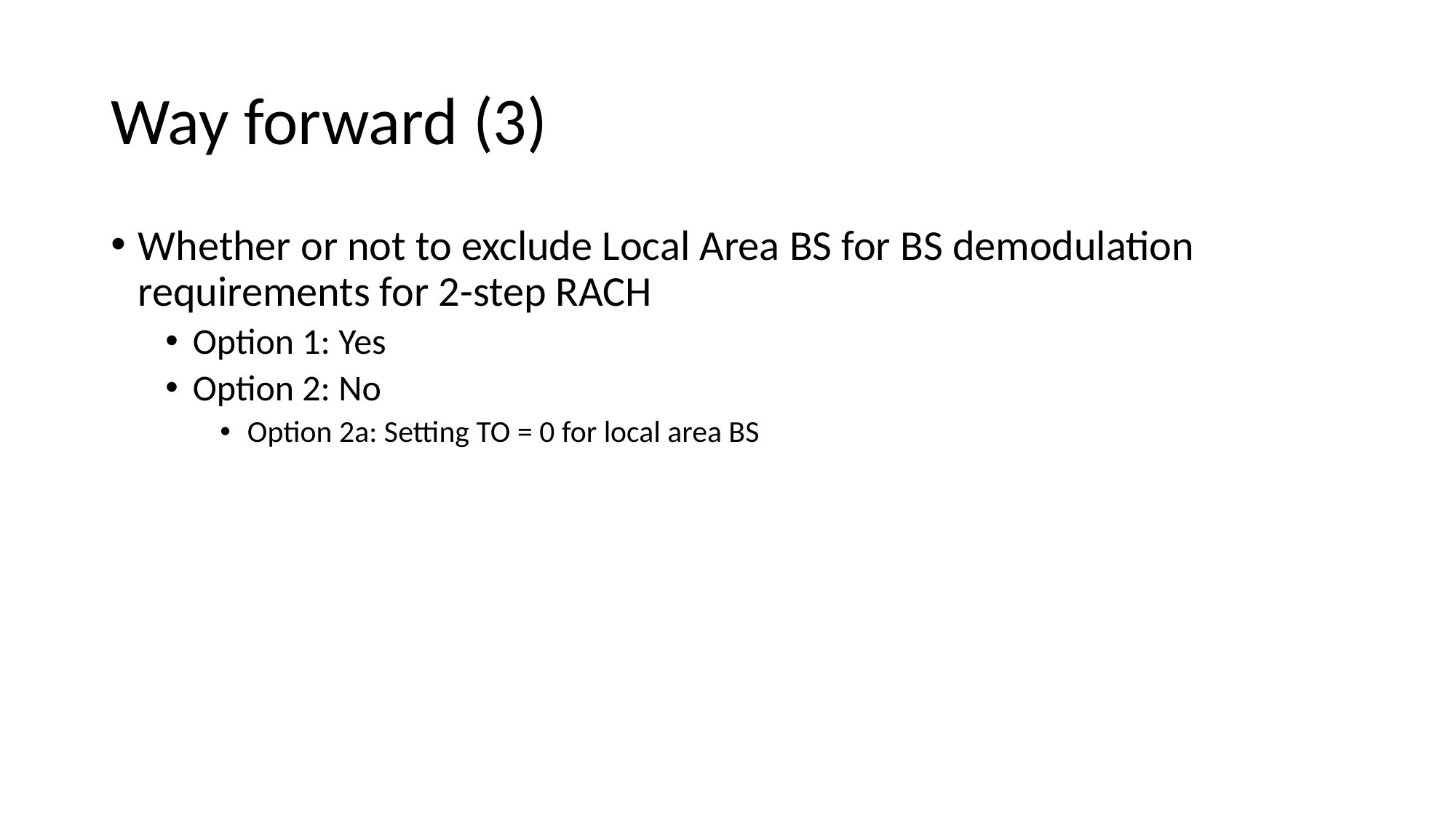

# Way forward (3)
Whether or not to exclude Local Area BS for BS demodulation requirements for 2-step RACH
Option 1: Yes
Option 2: No
Option 2a: Setting TO = 0 for local area BS